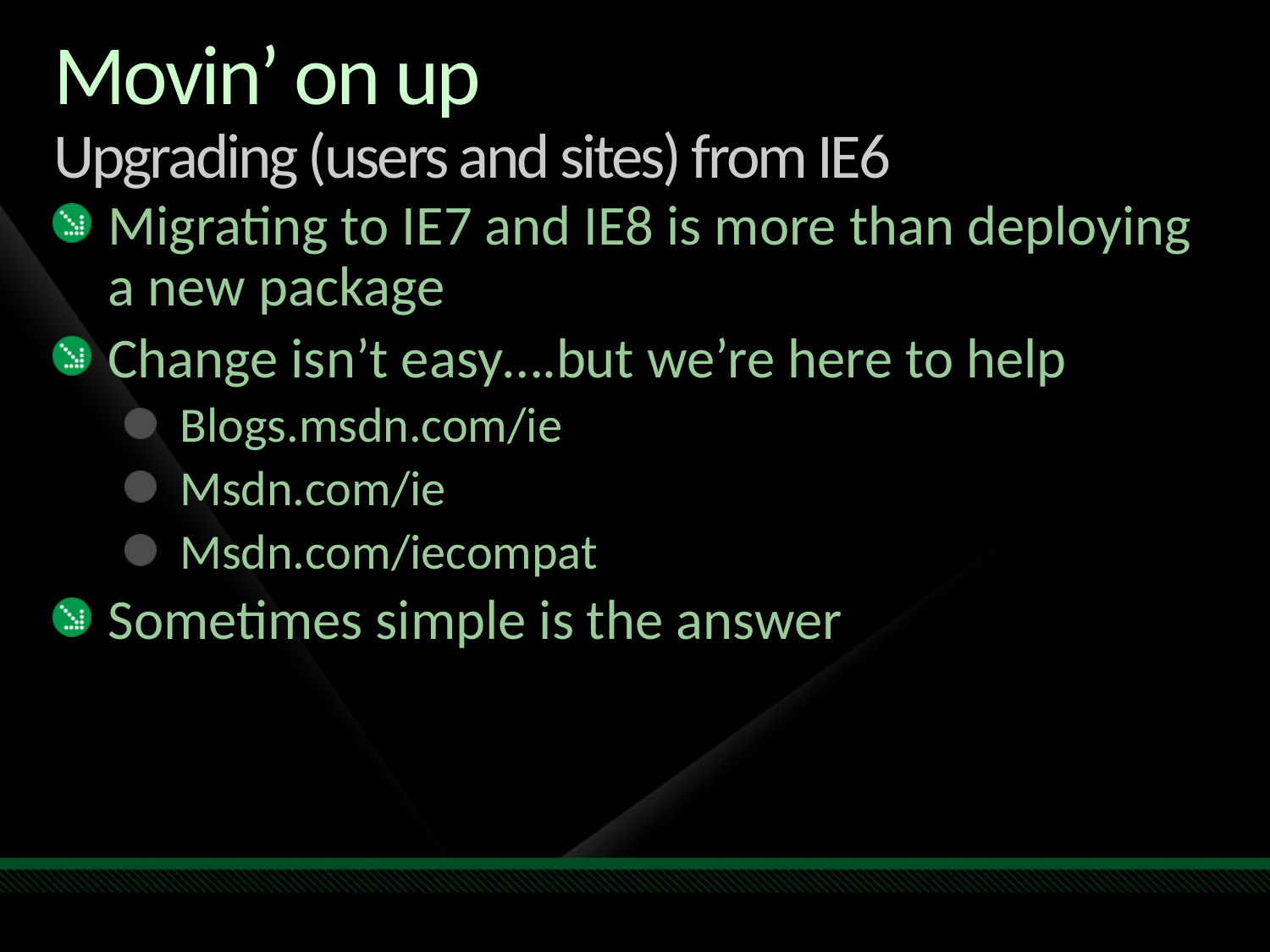

# Movin’ on up Upgrading (users and sites) from IE6
Migrating to IE7 and IE8 is more than deploying a new package
Change isn’t easy….but we’re here to help
Blogs.msdn.com/ie
Msdn.com/ie
Msdn.com/iecompat
Sometimes simple is the answer